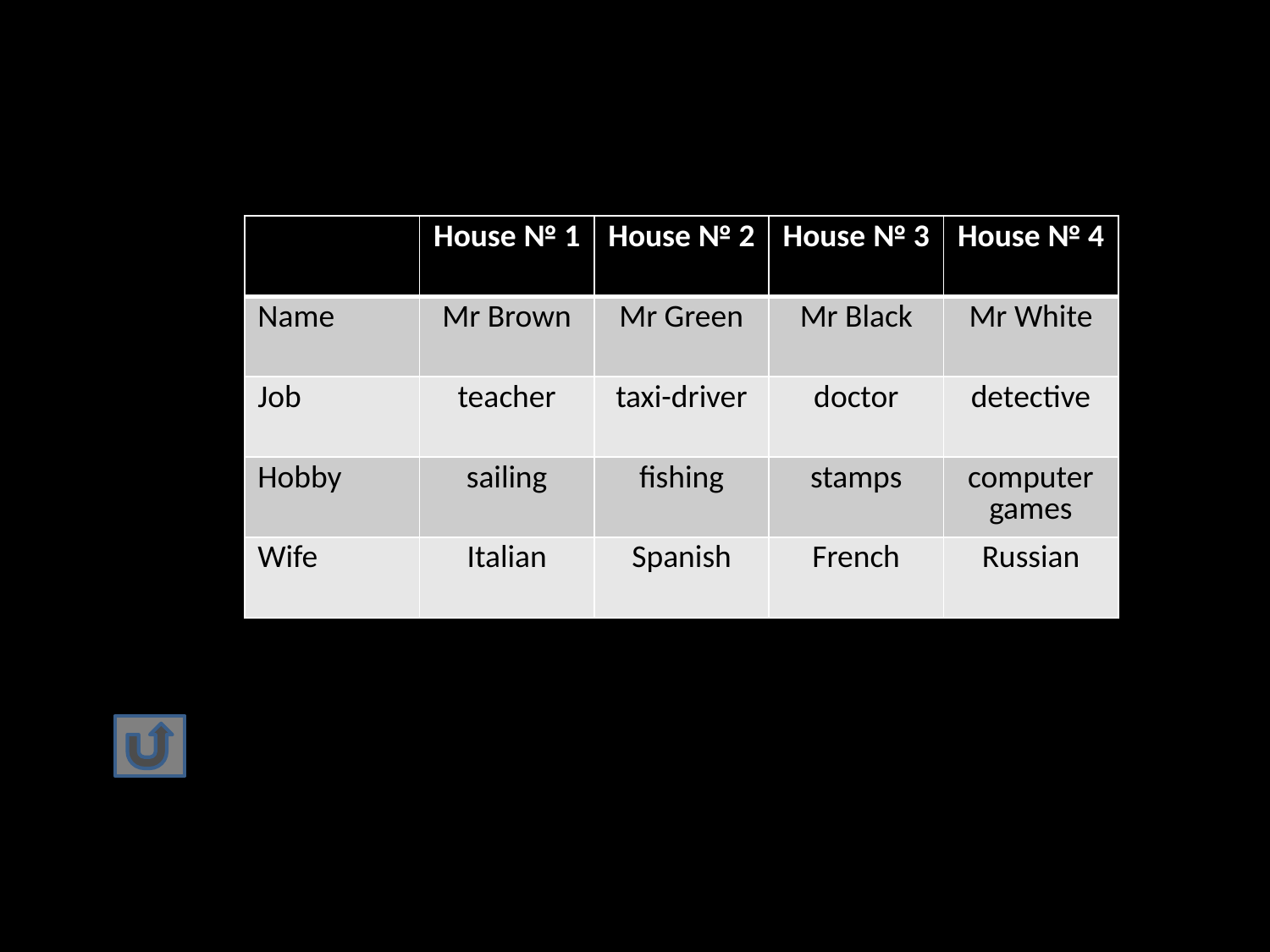

|  | House № 1 | House № 2 | House № 3 | House № 4 |
| --- | --- | --- | --- | --- |
| Name | Mr Brown | Mr Green | Mr Black | Mr White |
| Job | teacher | taxi-driver | doctor | detective |
| Hobby | sailing | fishing | stamps | computer games |
| Wife | Italian | Spanish | French | Russian |